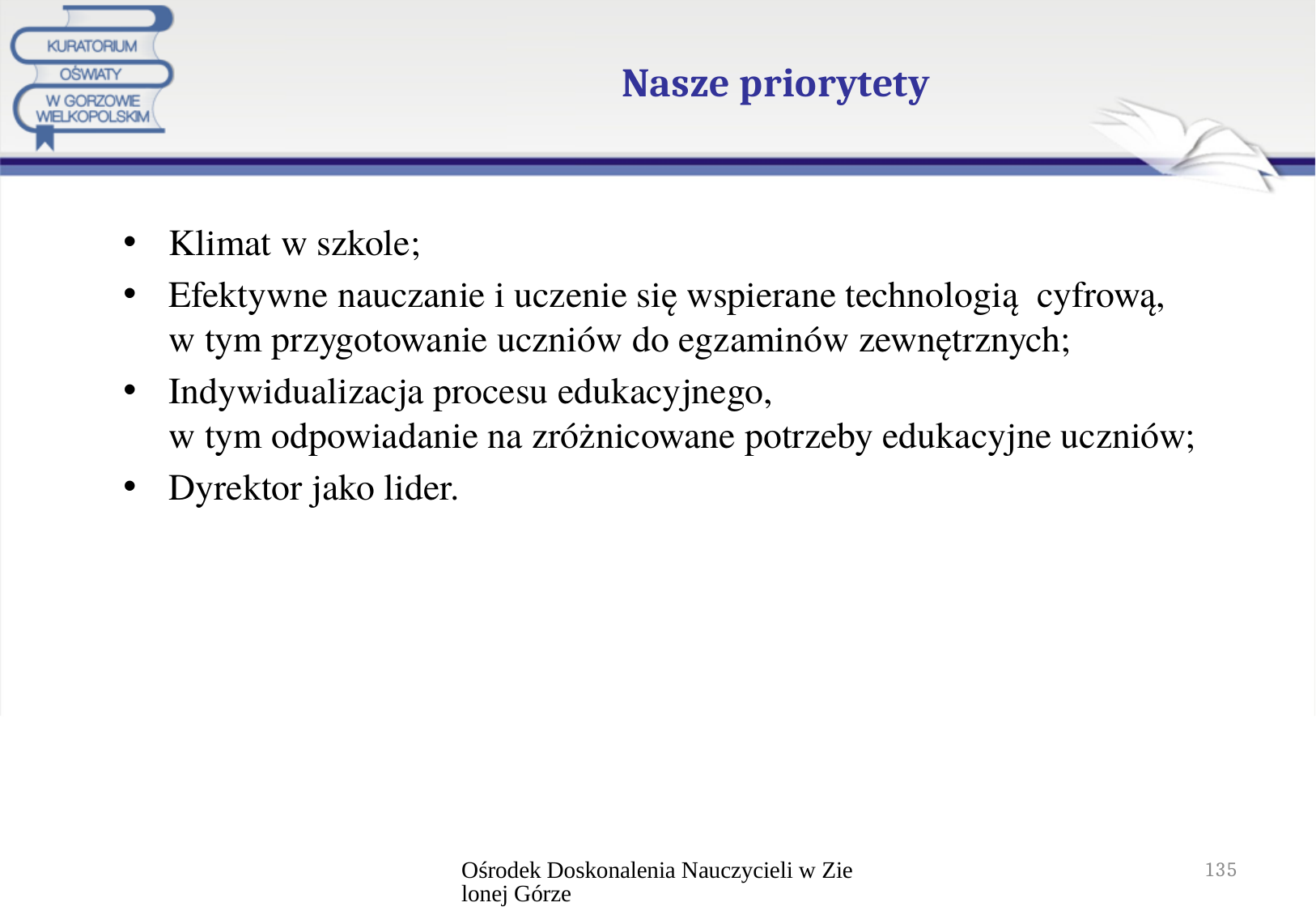

# Nasze priorytety
Klimat w szkole;
Efektywne nauczanie i uczenie się wspierane technologią  cyfrową,
w tym przygotowanie uczniów do egzaminów zewnętrznych;
Indywidualizacja procesu edukacyjnego,
w tym odpowiadanie na zróżnicowane potrzeby edukacyjne uczniów;
Dyrektor jako lider.
Ośrodek Doskonalenia Nauczycieli w Zielonej Górze
135